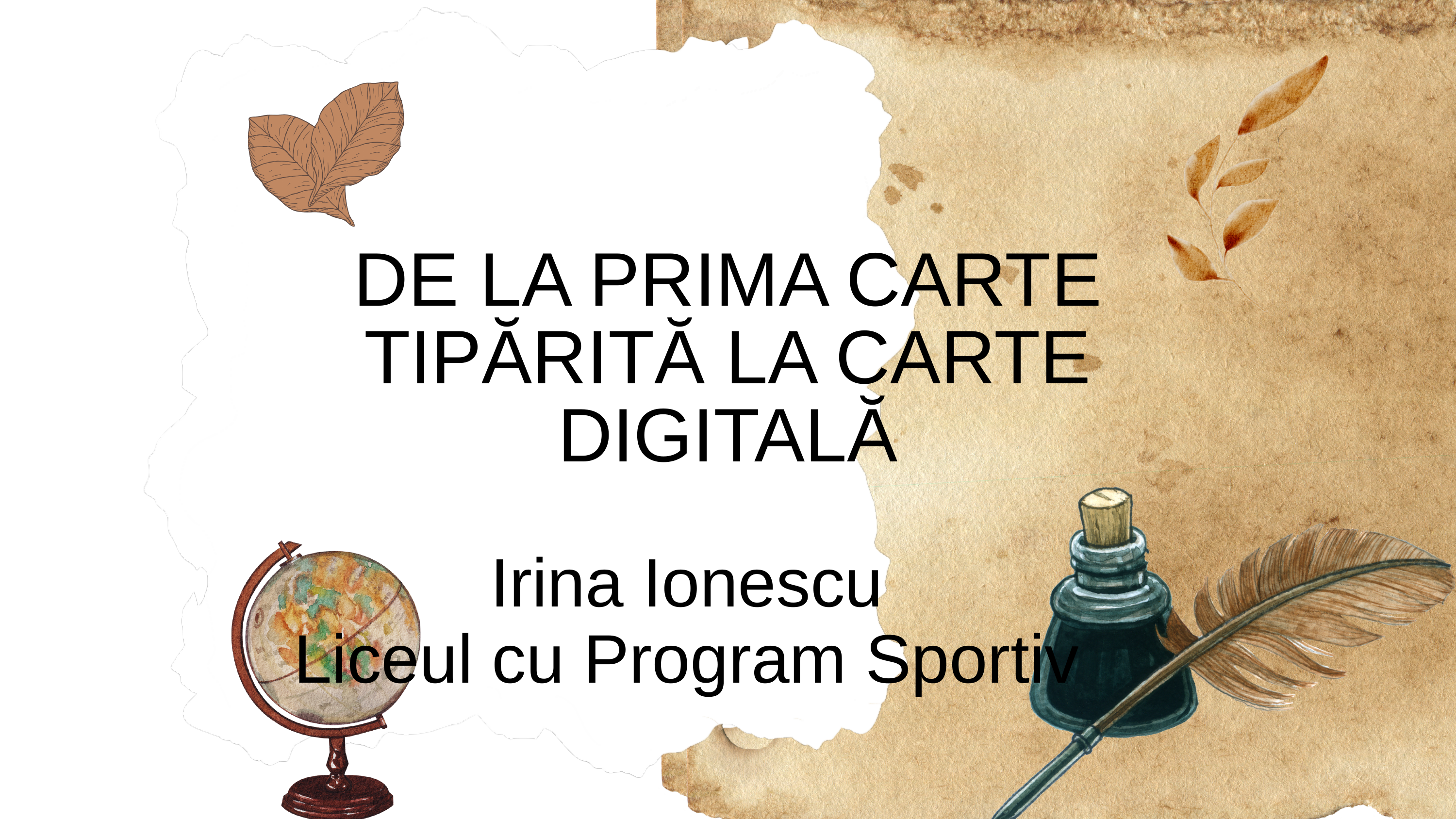

DE LA PRIMA CARTE TIPĂRITĂ LA CARTE DIGITALĂ

Irina Ionescu
Liceul cu Program Sportiv